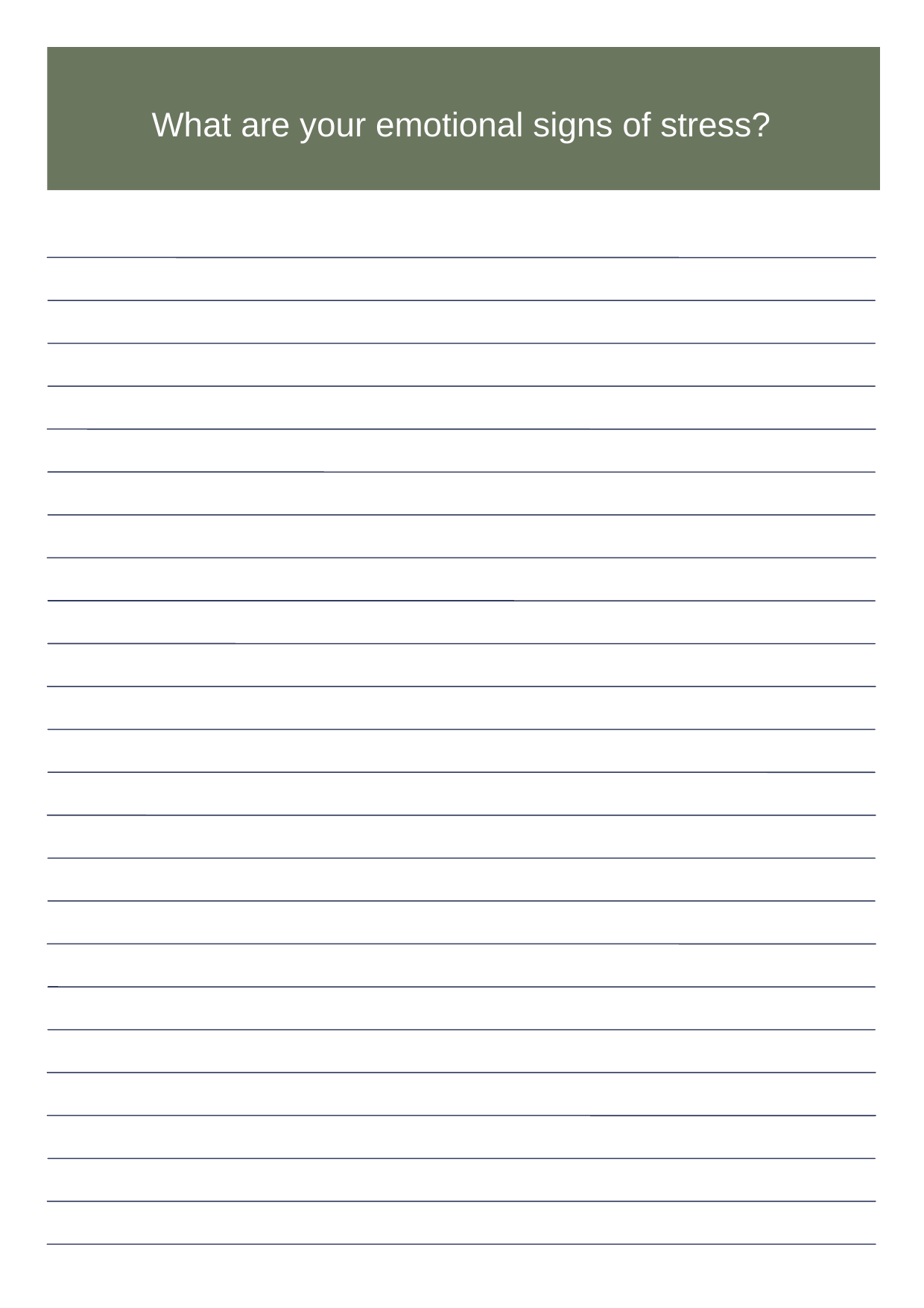

What are your emotional signs of stress?